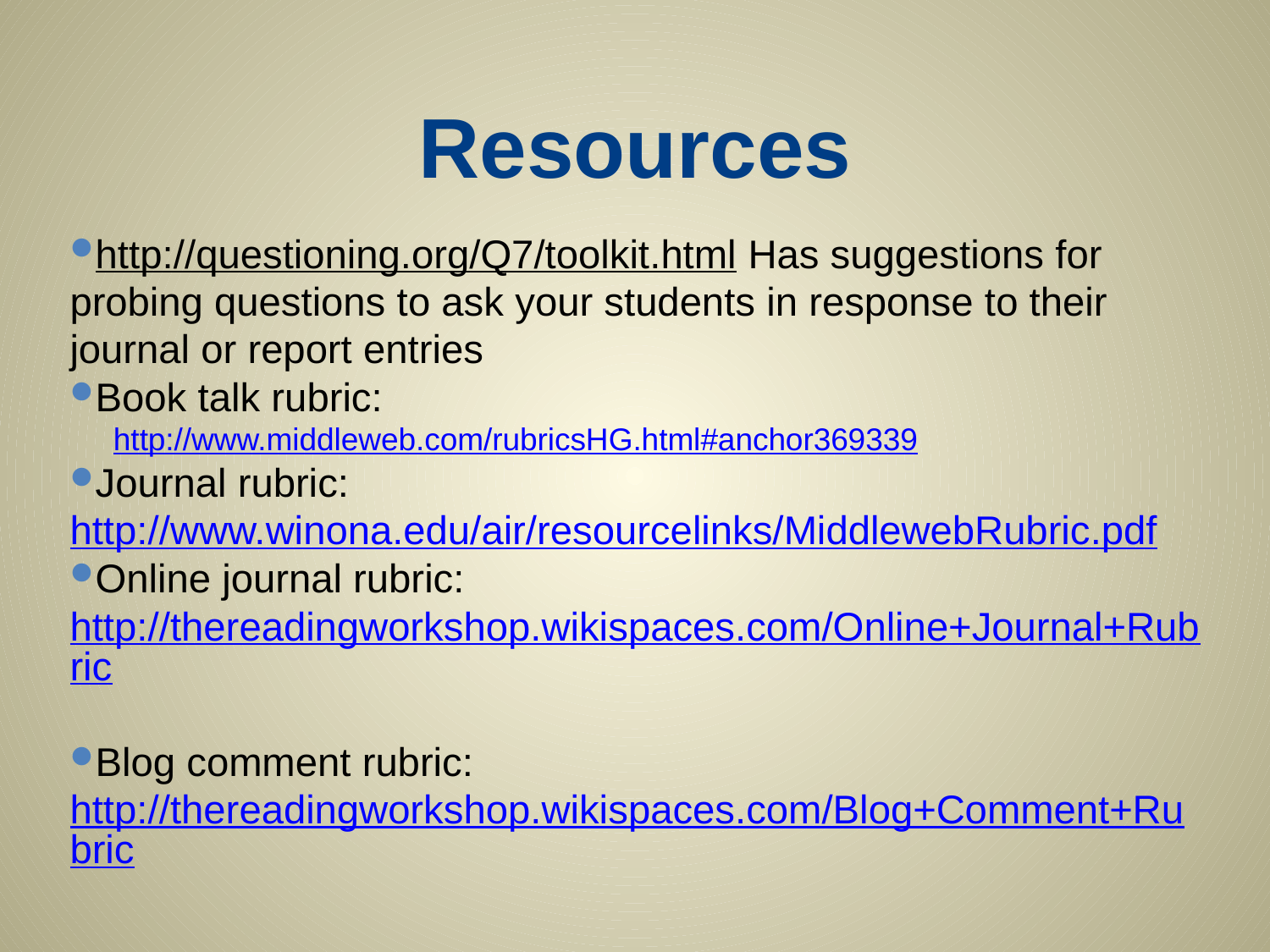

# Resources
http://questioning.org/Q7/toolkit.html Has suggestions for probing questions to ask your students in response to their journal or report entries
Book talk rubric:
http://www.middleweb.com/rubricsHG.html#anchor369339
Journal rubric: http://www.winona.edu/air/resourcelinks/MiddlewebRubric.pdf
Online journal rubric: http://thereadingworkshop.wikispaces.com/Online+Journal+Rubric
Blog comment rubric: http://thereadingworkshop.wikispaces.com/Blog+Comment+Rubric